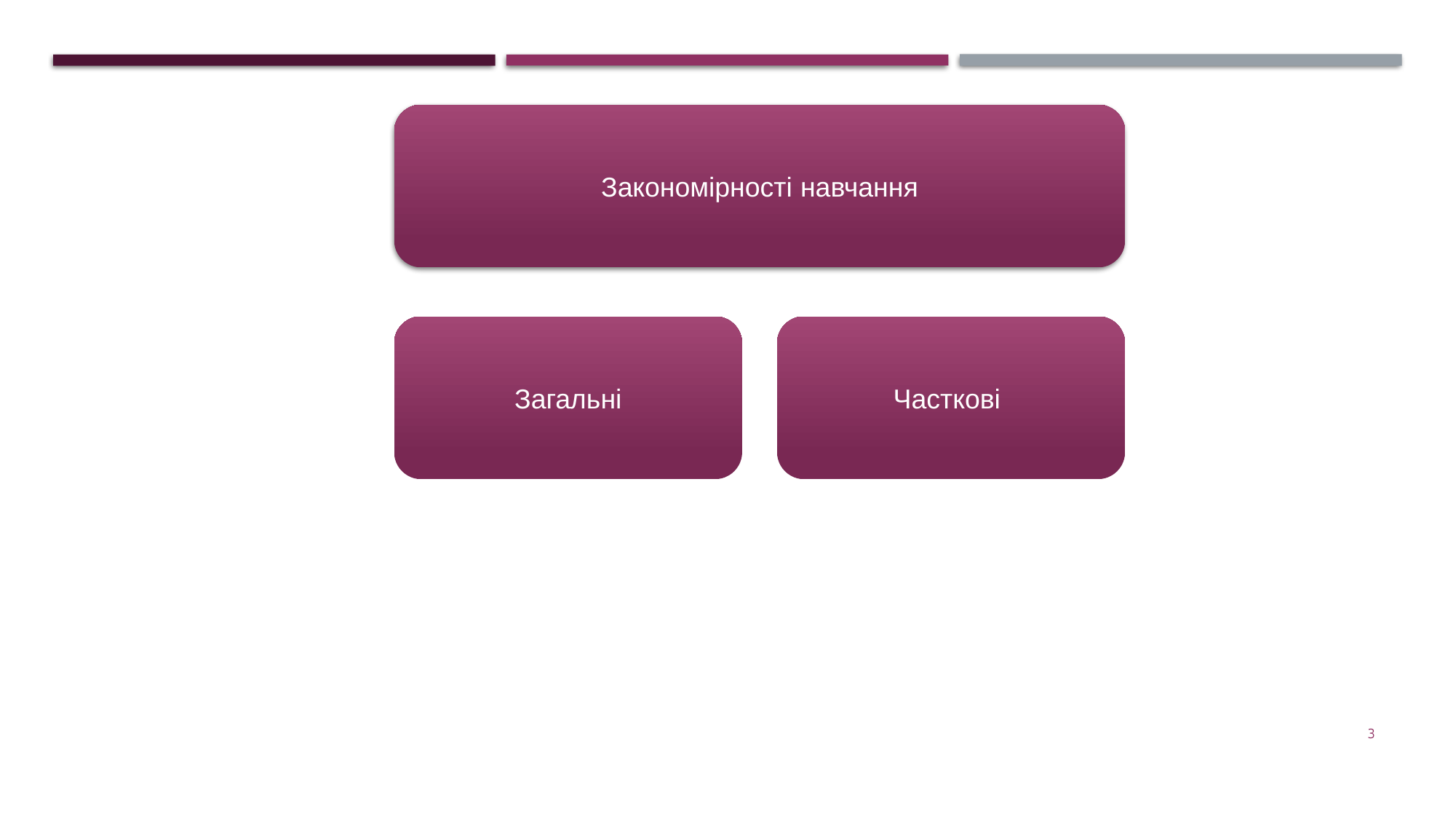

Закономірності навчання
Закономірності навчання
Загальні
Часткові
3